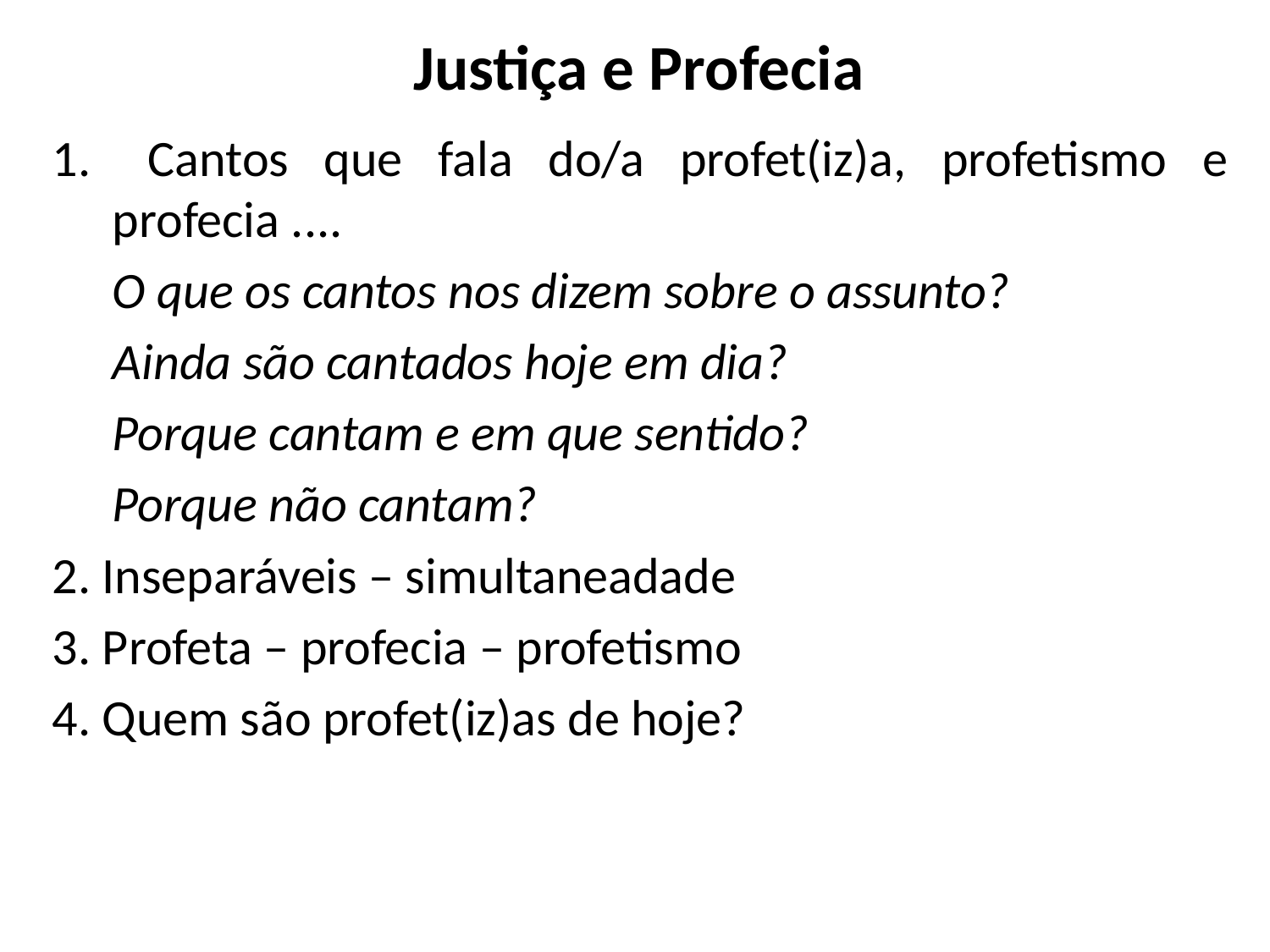

# Justiça e Profecia
 Cantos que fala do/a profet(iz)a, profetismo e profecia ....
	O que os cantos nos dizem sobre o assunto?
	Ainda são cantados hoje em dia?
	Porque cantam e em que sentido?
	Porque não cantam?
2. Inseparáveis – simultaneadade
3. Profeta – profecia – profetismo
4. Quem são profet(iz)as de hoje?